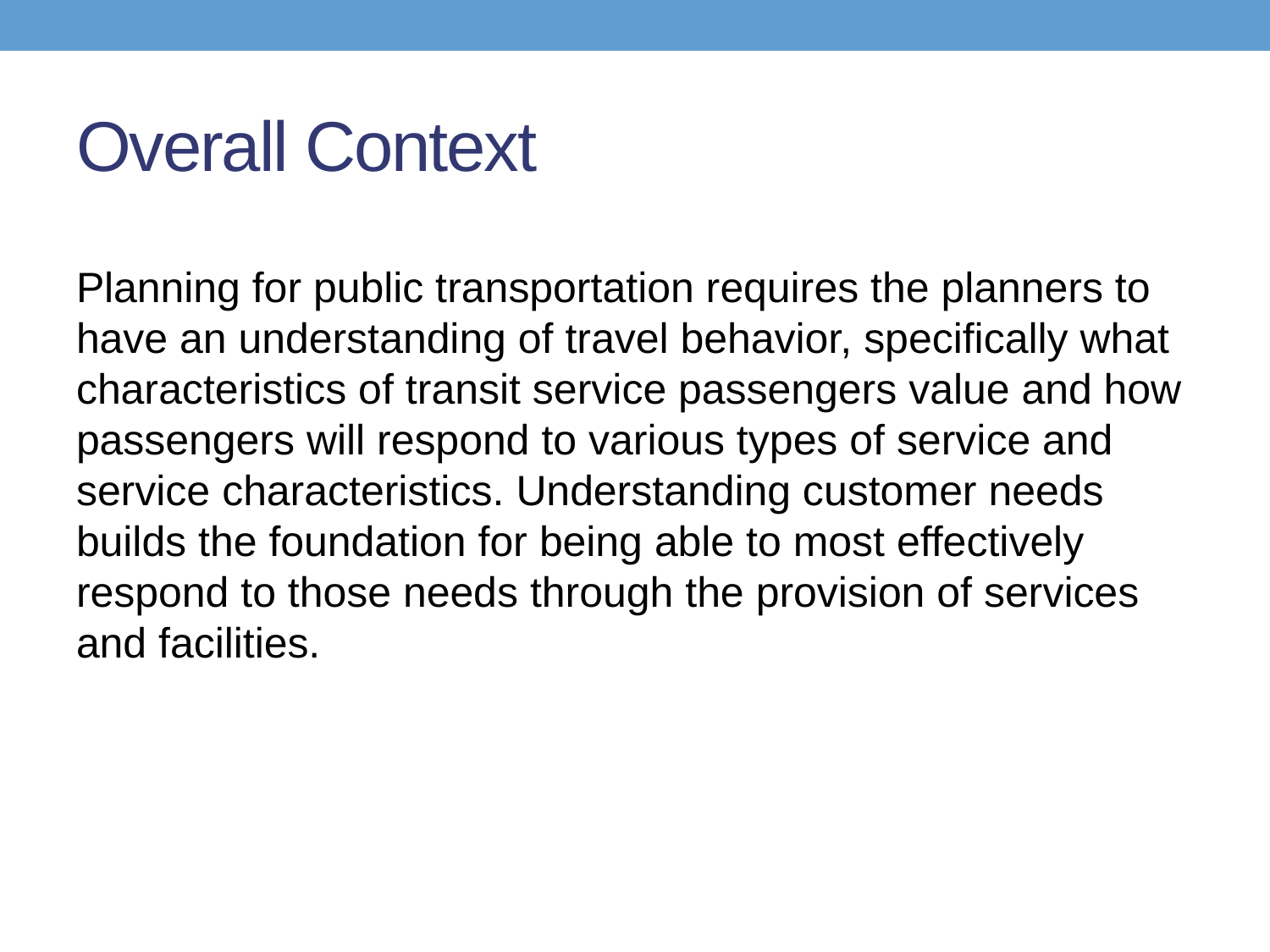

# Overall Context
Planning for public transportation requires the planners to have an understanding of travel behavior, specifically what characteristics of transit service passengers value and how passengers will respond to various types of service and service characteristics. Understanding customer needs builds the foundation for being able to most effectively respond to those needs through the provision of services and facilities.